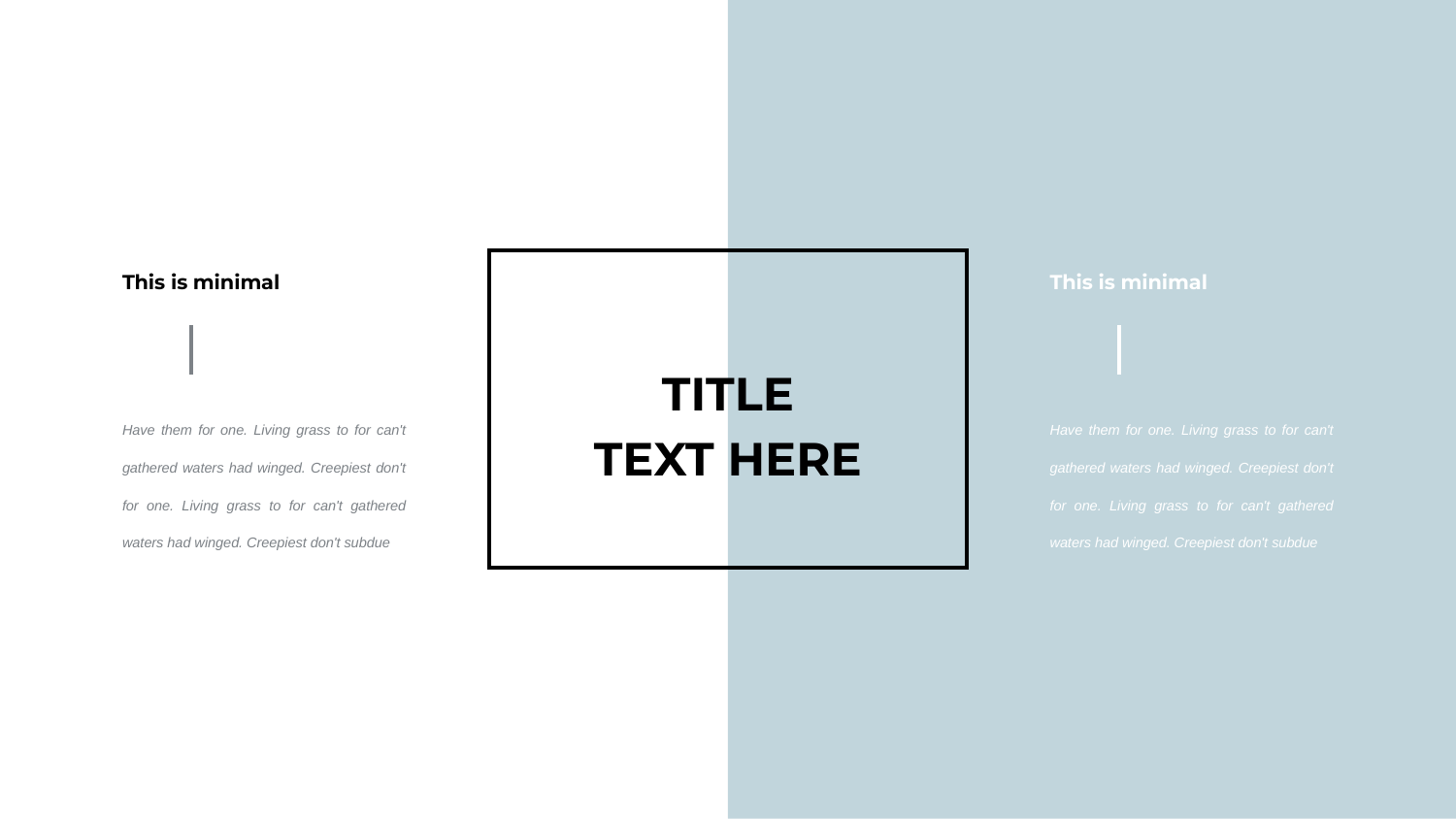

This is minimal
Have them for one. Living grass to for can't gathered waters had winged. Creepiest don't for one. Living grass to for can't gathered waters had winged. Creepiest don't subdue
This is minimal
Have them for one. Living grass to for can't gathered waters had winged. Creepiest don't for one. Living grass to for can't gathered waters had winged. Creepiest don't subdue
TITLE
TEXT HERE